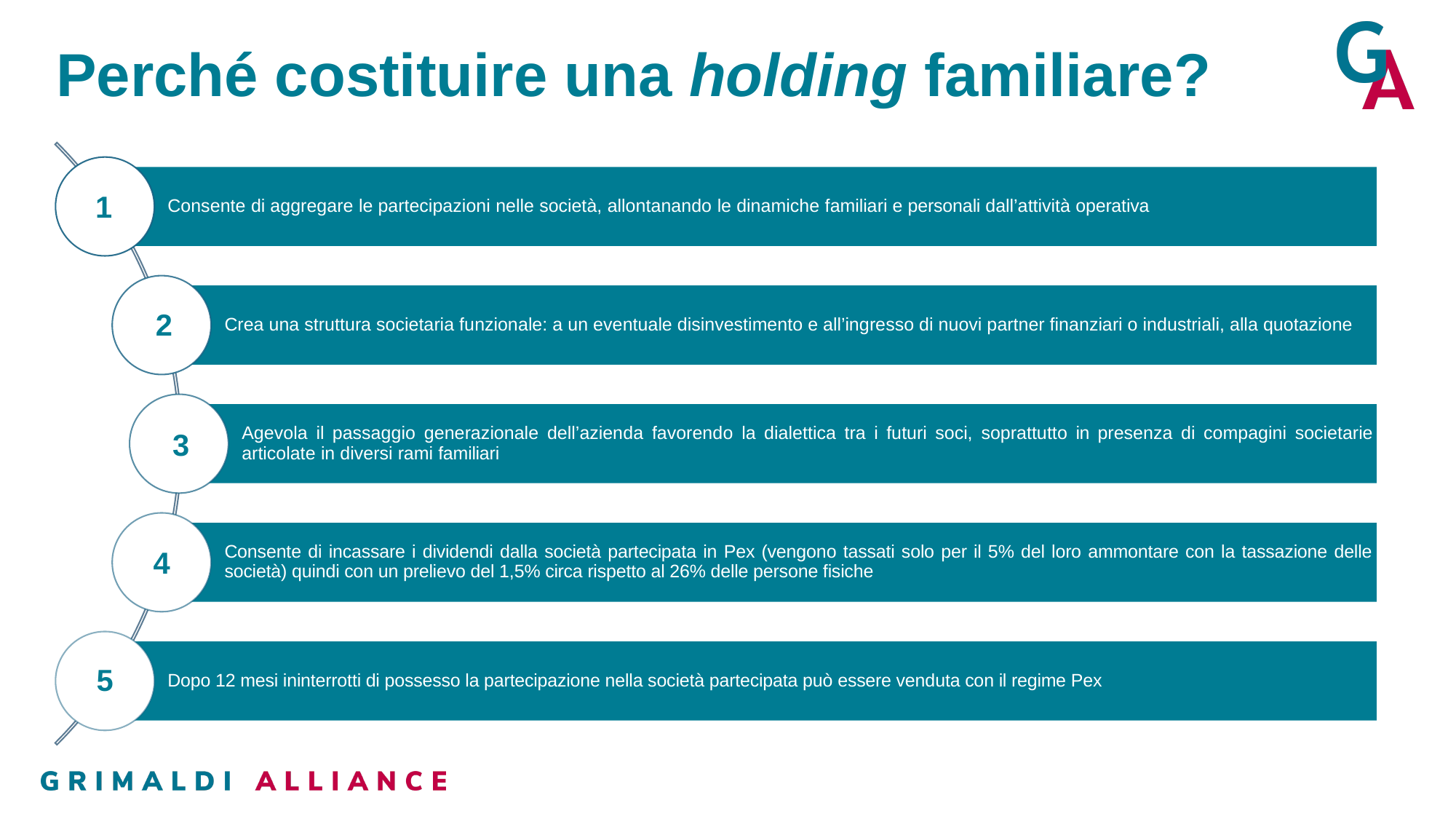

# Perché costituire una holding familiare?
Consente di aggregare le partecipazioni nelle società, allontanando le dinamiche familiari e personali dall’attività operativa
Crea una struttura societaria funzionale: a un eventuale disinvestimento e all’ingresso di nuovi partner finanziari o industriali, alla quotazione
Agevola il passaggio generazionale dell’azienda favorendo la dialettica tra i futuri soci, soprattutto in presenza di compagini societarie articolate in diversi rami familiari
Consente di incassare i dividendi dalla società partecipata in Pex (vengono tassati solo per il 5% del loro ammontare con la tassazione delle società) quindi con un prelievo del 1,5% circa rispetto al 26% delle persone fisiche
Dopo 12 mesi ininterrotti di possesso la partecipazione nella società partecipata può essere venduta con il regime Pex
1
2
3
4
5